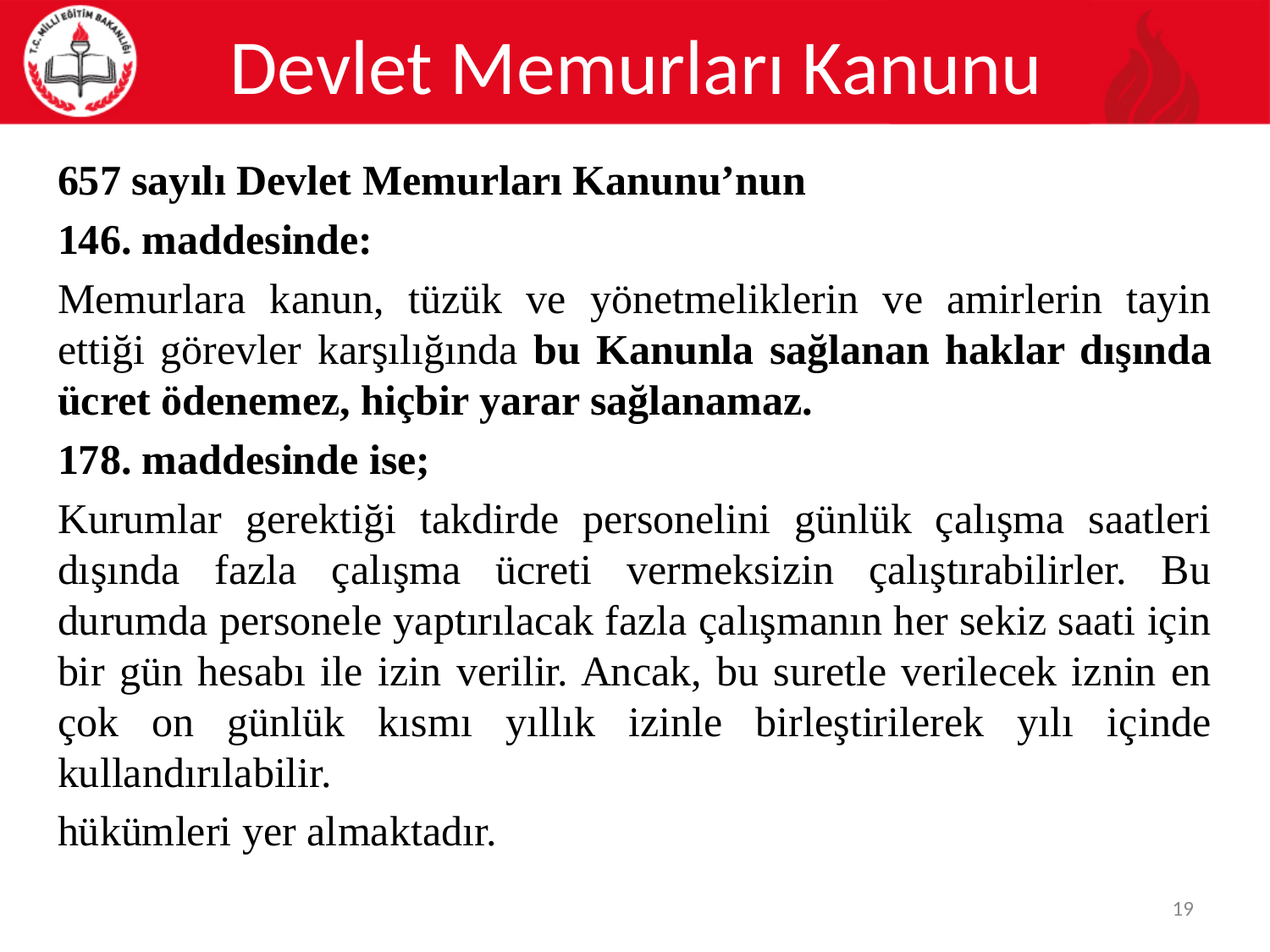

# Devlet Memurları Kanunu
657 sayılı Devlet Memurları Kanunu’nun
146. maddesinde:
Memurlara kanun, tüzük ve yönetmeliklerin ve amirlerin tayin ettiği görevler karşılığında bu Kanunla sağlanan haklar dışında ücret ödenemez, hiçbir yarar sağlanamaz.
178. maddesinde ise;
Kurumlar gerektiği takdirde personelini günlük çalışma saatleri dışında fazla çalışma ücreti vermeksizin çalıştırabilirler. Bu durumda personele yaptırılacak fazla çalışmanın her sekiz saati için bir gün hesabı ile izin verilir. Ancak, bu suretle verilecek iznin en çok on günlük kısmı yıllık izinle birleştirilerek yılı içinde kullandırılabilir.
hükümleri yer almaktadır.

19